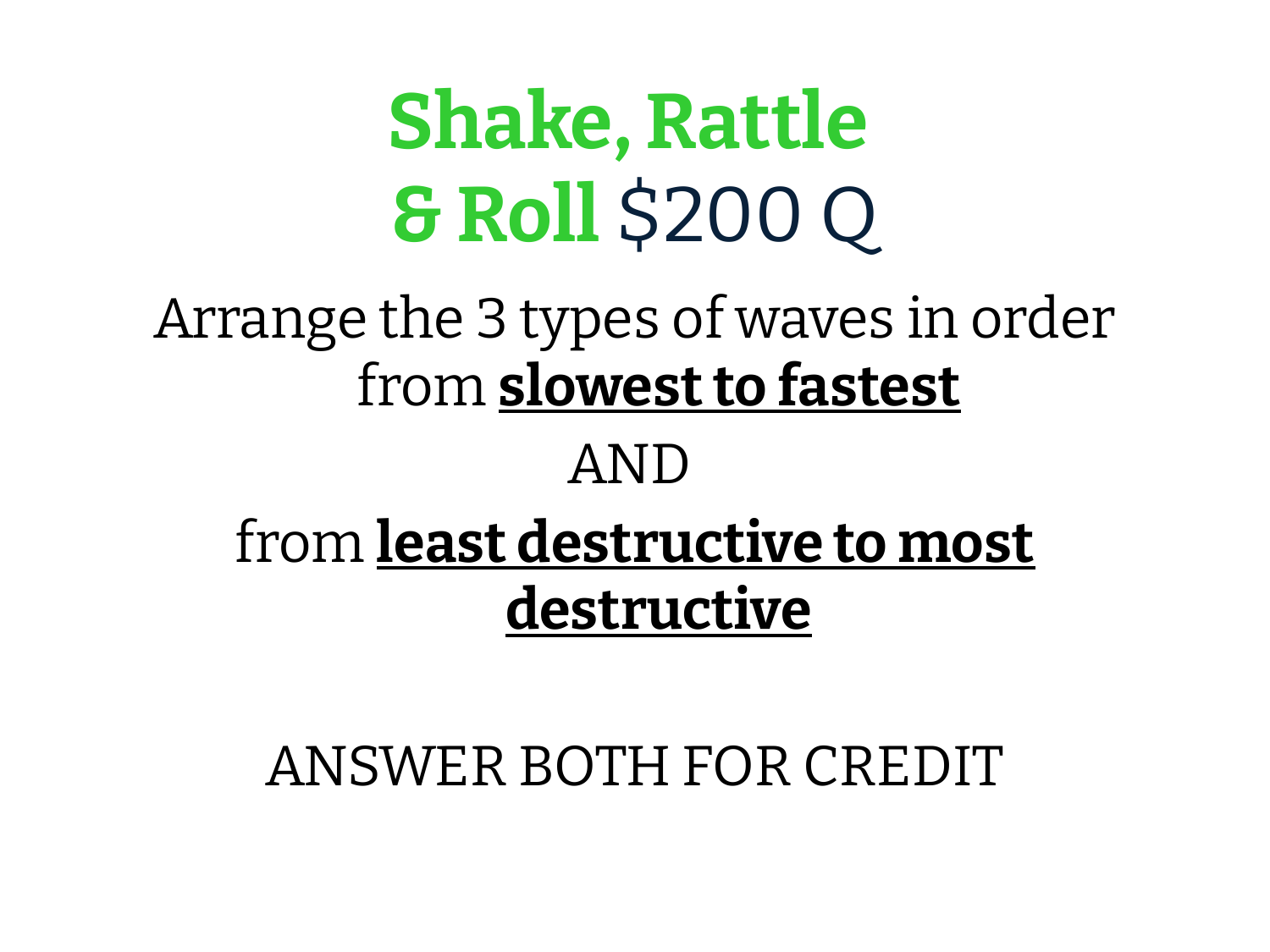

# Shake, Rattle & Roll $200 Q
Arrange the 3 types of waves in order from slowest to fastest
AND
from least destructive to most destructive

ANSWER BOTH FOR CREDIT